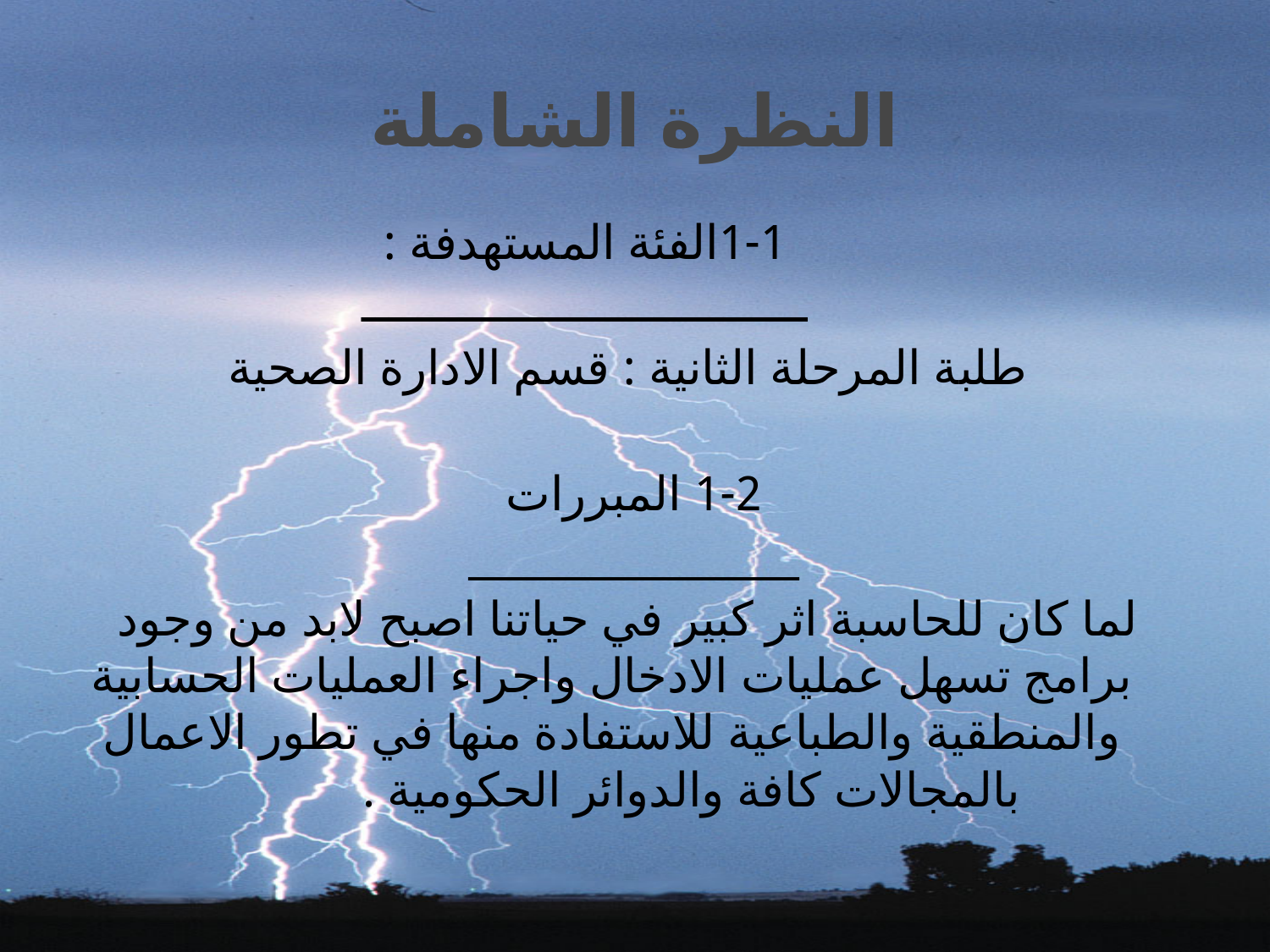

# النظرة الشاملة
       1-1الفئة المستهدفة :
       ــــــــــــــــــــــــــــــــ
طلبة المرحلة الثانية : قسم الادارة الصحية

1-2 المبررات
_________________
لما كان للحاسبة اثر كبير في حياتنا اصبح لابد من وجود برامج تسهل عمليات الادخال واجراء العمليات الحسابية والمنطقية والطباعية للاستفادة منها في تطور الاعمال بالمجالات كافة والدوائر الحكومية .